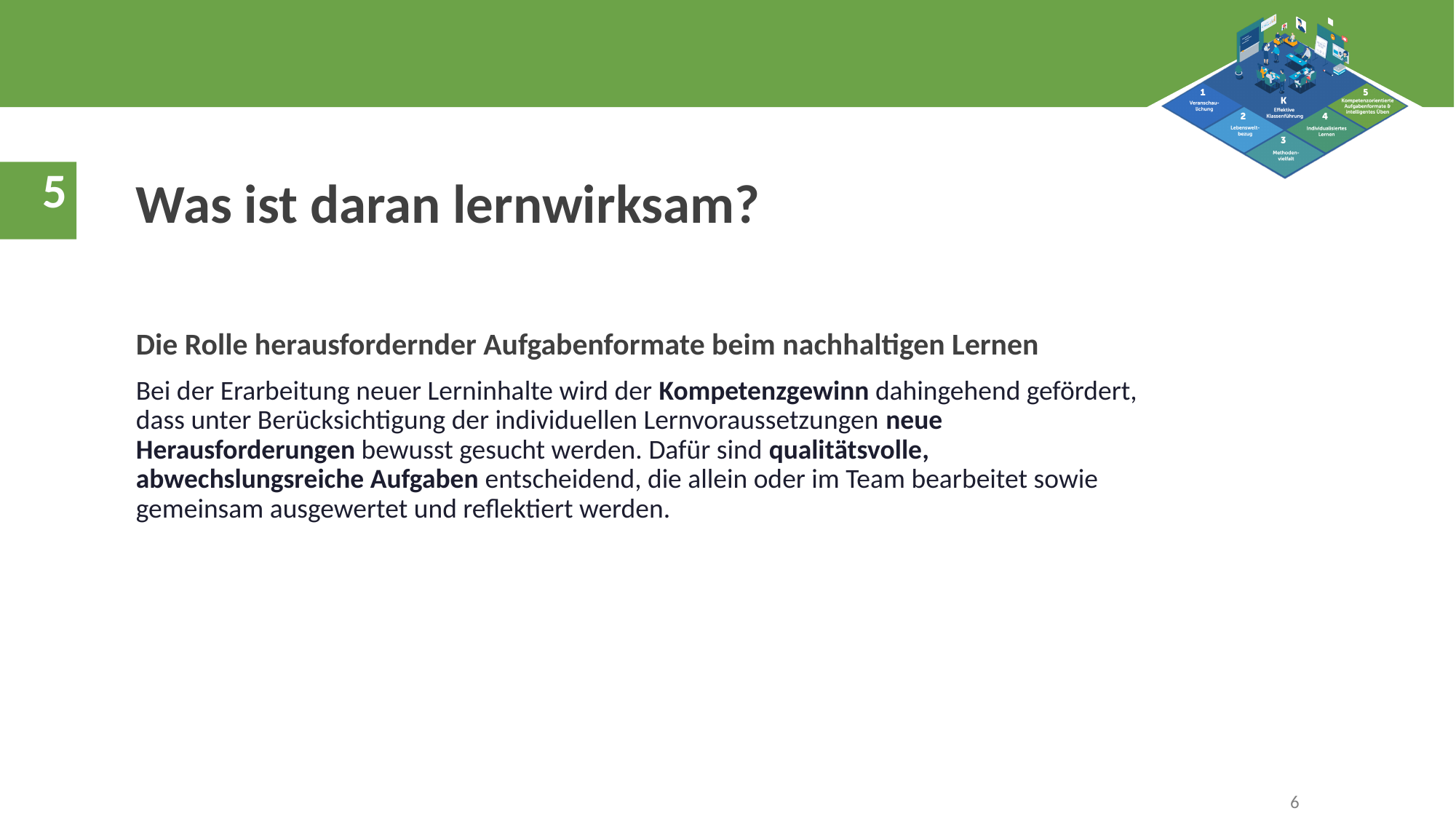

Was ist daran lernwirksam?
Die Rolle herausfordernder Aufgabenformate beim nachhaltigen Lernen
Bei der Erarbeitung neuer Lerninhalte wird der Kompetenzgewinn dahingehend gefördert, dass unter Berücksichtigung der individuellen Lernvoraussetzungen neue Herausforderungen bewusst gesucht werden. Dafür sind qualitätsvolle, abwechslungsreiche Aufgaben entscheidend, die allein oder im Team bearbeitet sowie gemeinsam ausgewertet und reflektiert werden.

6